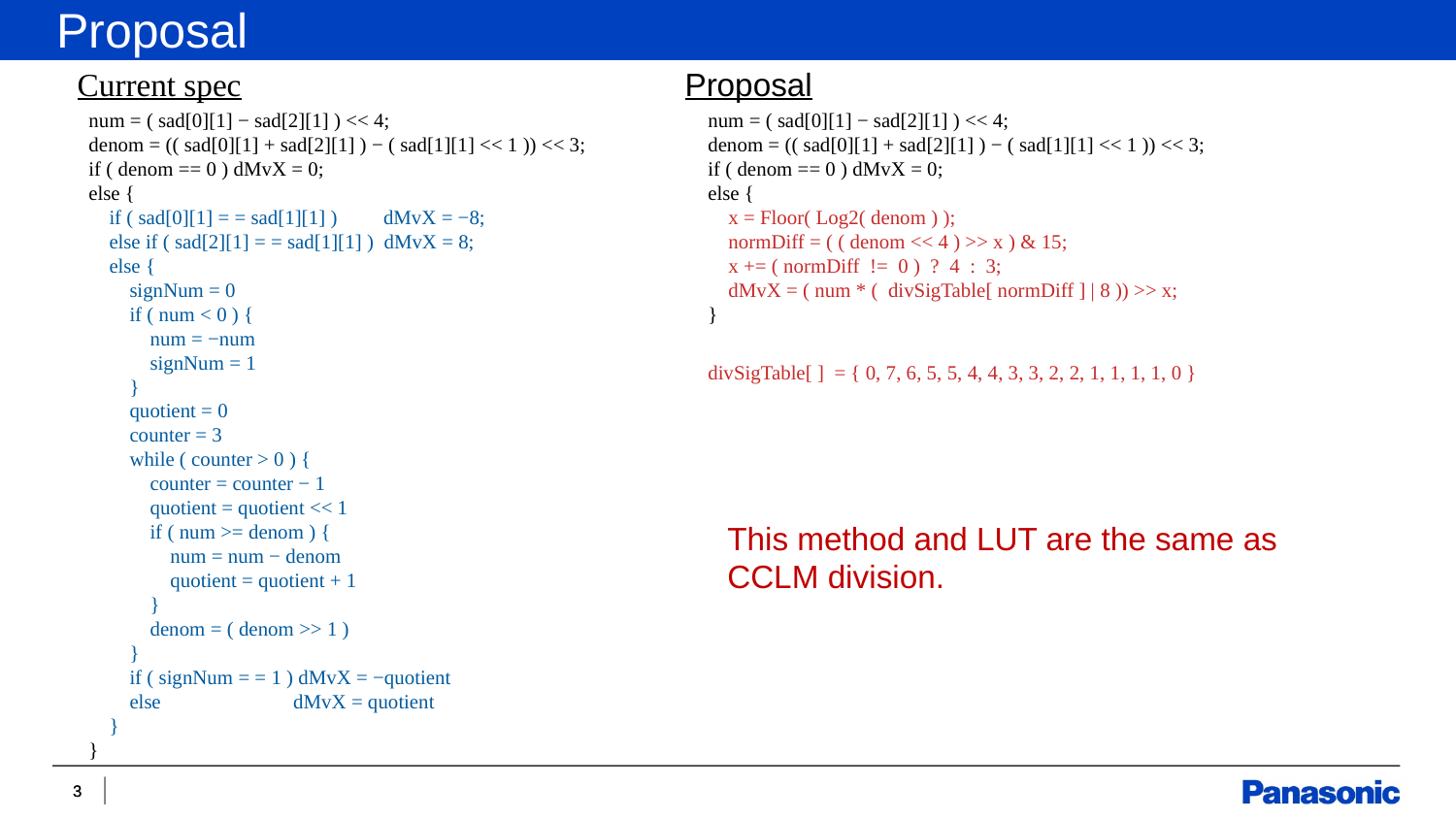

Proposal
Current spec
Proposal
num = ( sad[0][1] − sad[2][1] ) << 4;
denom = (( sad[0][1] + sad[2][1] ) − ( sad[1][1] << 1 )) << 3;
if ( denom == 0 ) dMvX = 0;
else {
    if ( sad[0][1] = = sad[1][1] )         dMvX = −8;
    else if ( sad[2][1] = = sad[1][1] )  dMvX = 8;
    else {
        signNum = 0
        if ( num < 0 ) {
            num = −num
            signNum = 1
        }
        quotient = 0
        counter = 3
        while ( counter > 0 ) {
            counter = counter − 1
            quotient = quotient << 1
            if ( num >= denom ) {
                num = num − denom
                quotient = quotient + 1
            }
            denom = ( denom >> 1 )
        }
        if ( signNum = = 1 ) dMvX = −quotient
        else                          dMvX = quotient
    }
}
num = ( sad[0][1] − sad[2][1] ) << 4;
denom = (( sad[0][1] + sad[2][1] ) − ( sad[1][1] << 1 )) << 3;
if ( denom == 0 ) dMvX = 0;
else {
    x = Floor( Log2( denom ) );
    normDiff = ( ( denom << 4 ) >> x ) & 15;
    x += ( normDiff  !=  0 )  ?  4  :  3;
    dMvX = ( num * (  divSigTable[ normDiff ] | 8 )) >> x;
}
divSigTable[ ]  = { 0, 7, 6, 5, 5, 4, 4, 3, 3, 2, 2, 1, 1, 1, 1, 0 }
This method and LUT are the same as CCLM division.
3